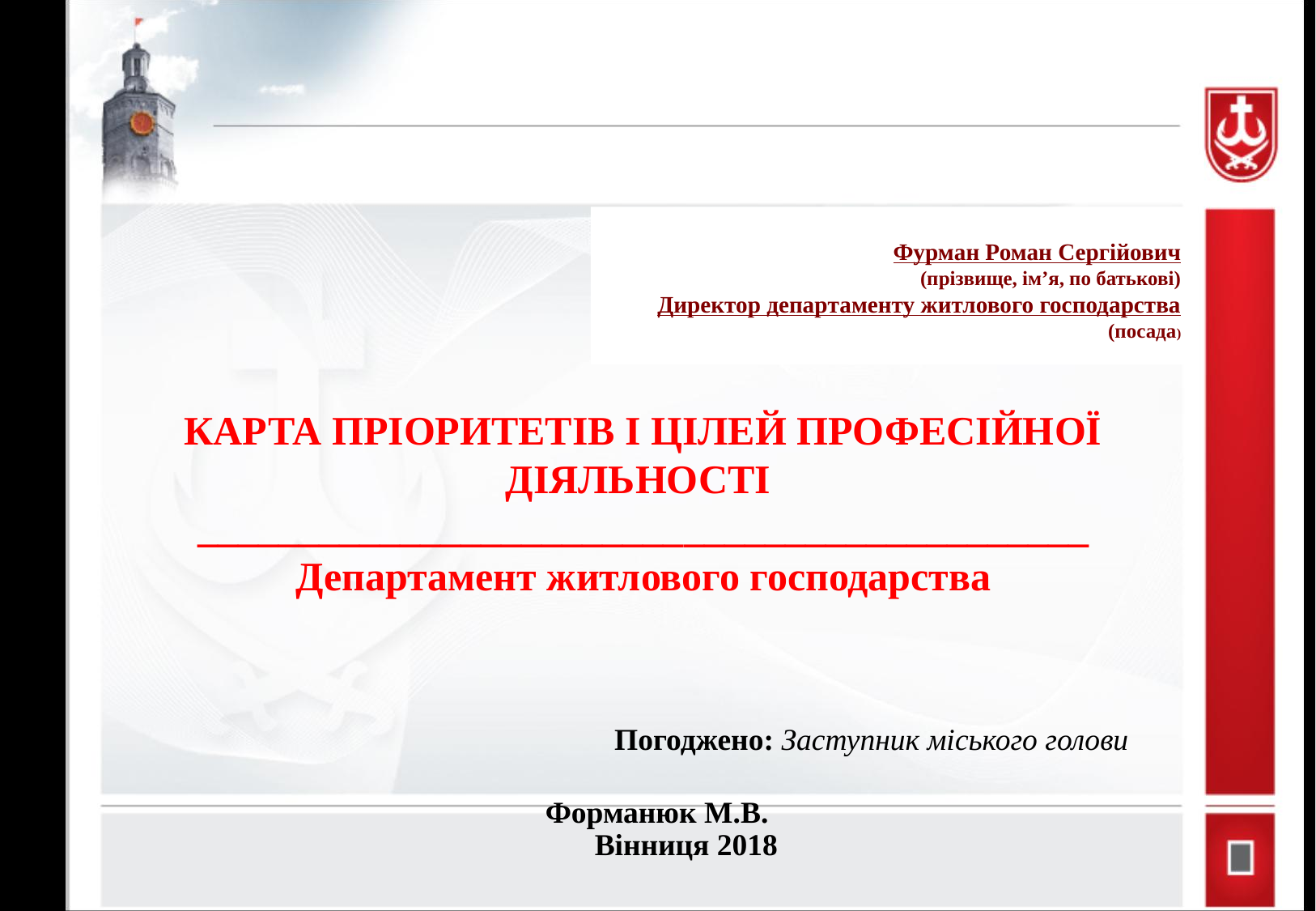

Фурман Роман Сергійович
(прізвище, ім’я, по батькові)
Директор департаменту житлового господарства
(посада)

КАРТА ПРІОРИТЕТІВ І ЦІЛЕЙ ПРОФЕСІЙНОЇ ДІЯЛЬНОСТІ  ____________________________________________
Департамент житлового господарства
         Погоджено: Заступник міського голови                          		               Форманюк М.В.
Вінниця 2018